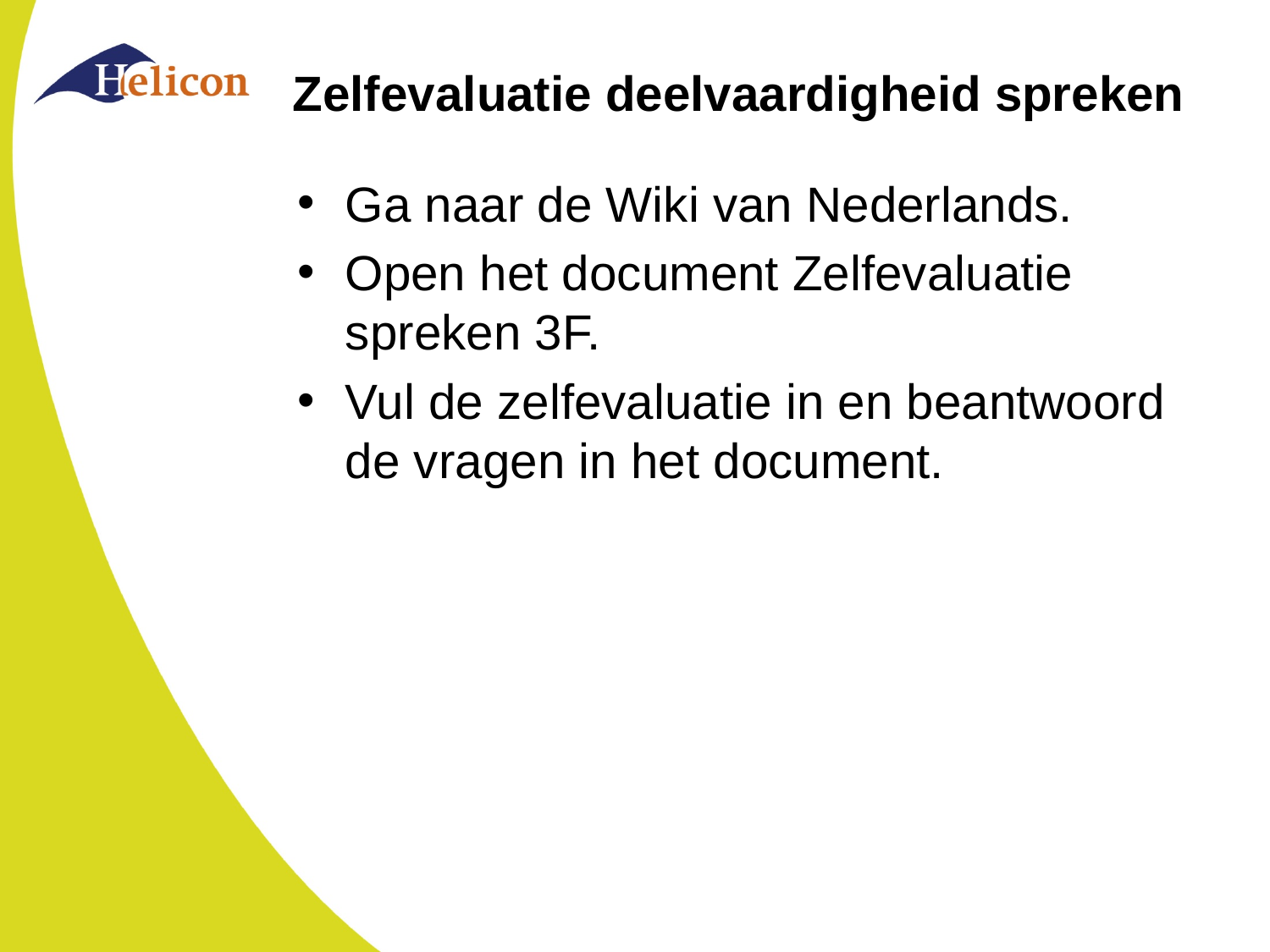

# Zelfevaluatie deelvaardigheid spreken
Ga naar de Wiki van Nederlands.
Open het document Zelfevaluatie spreken 3F.
Vul de zelfevaluatie in en beantwoord de vragen in het document.